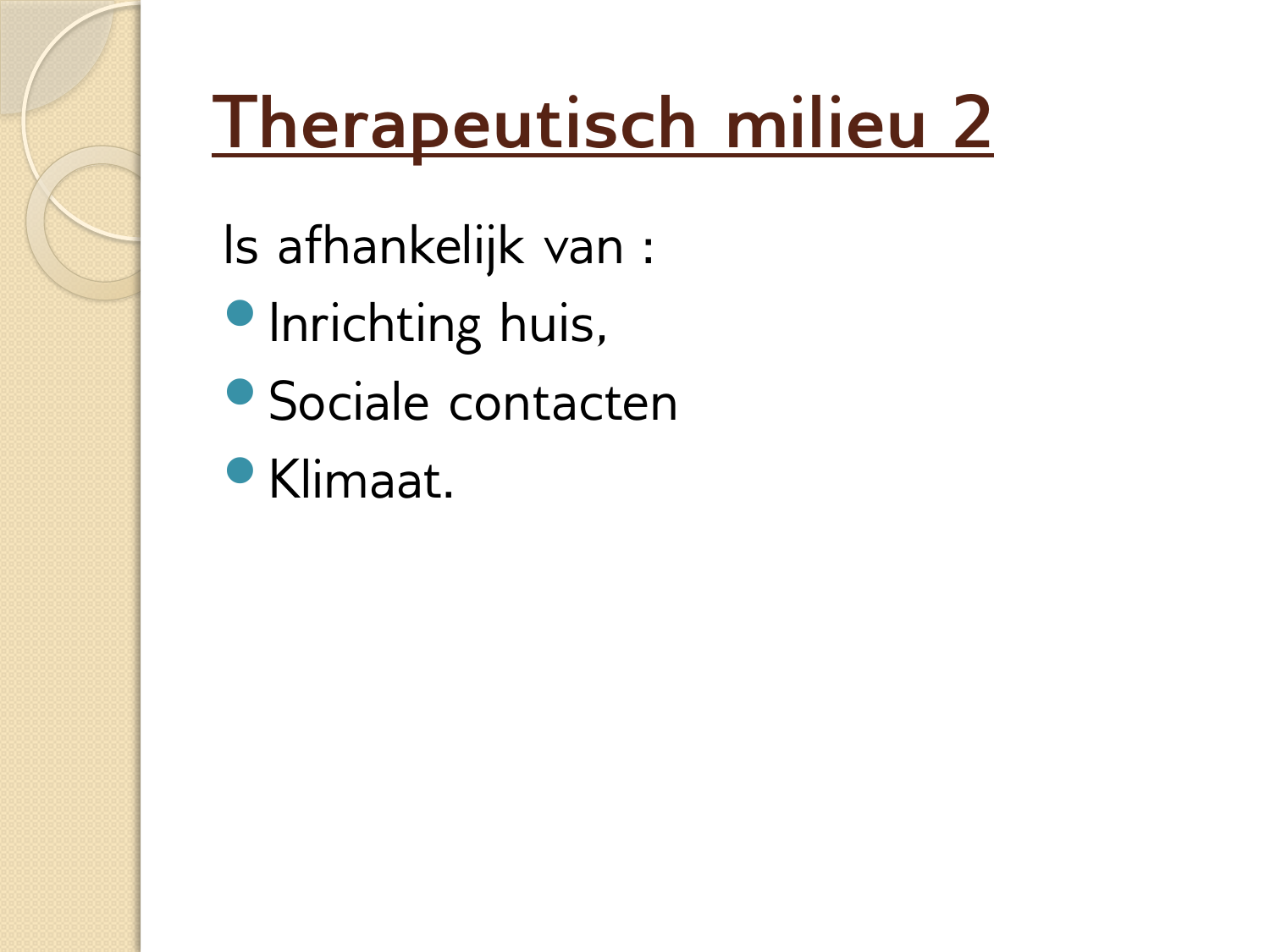

# Therapeutisch milieu 2
Is afhankelijk van :
Inrichting huis,
Sociale contacten
Klimaat.